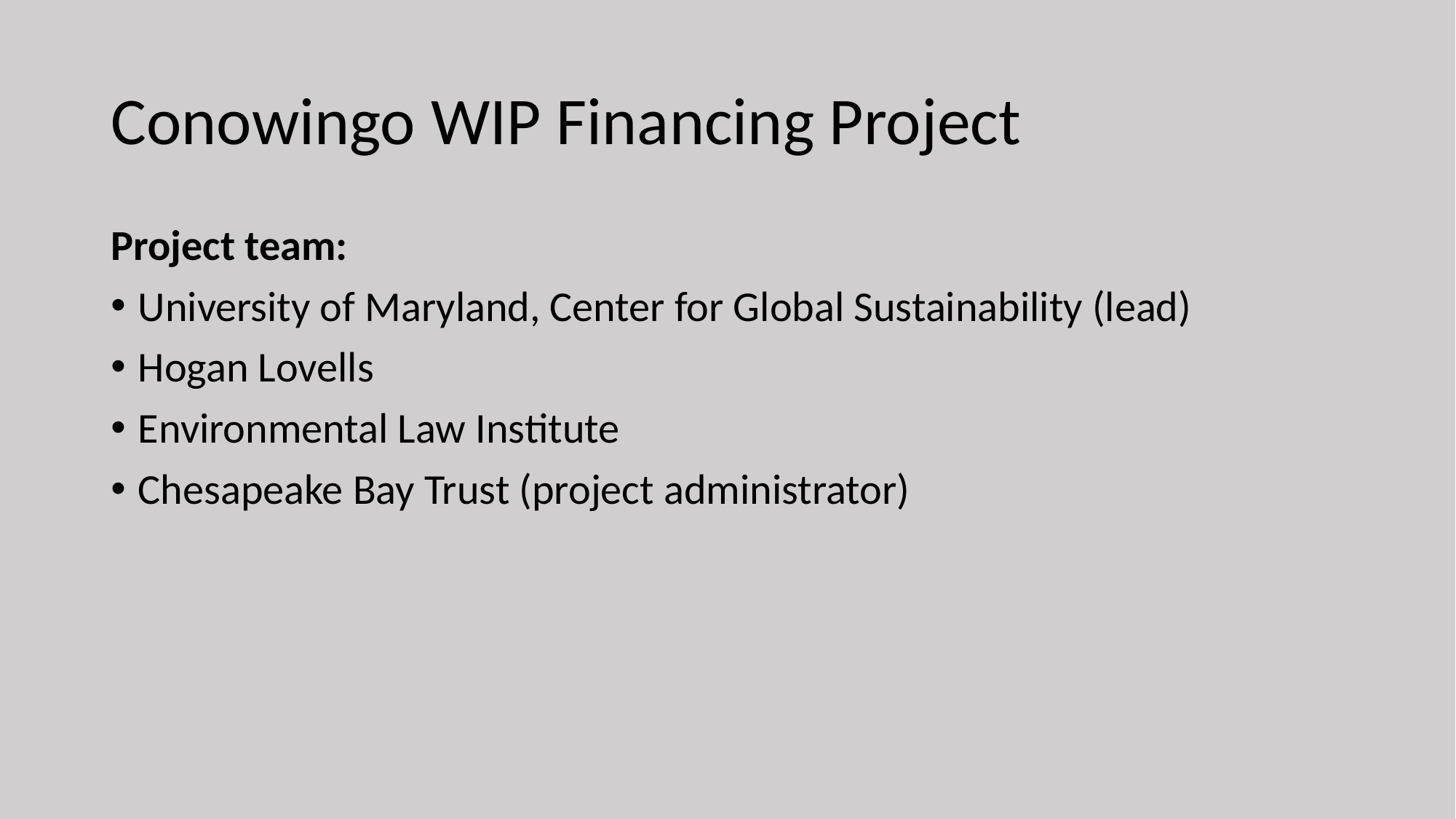

# Conowingo WIP Financing Project
Project team:
University of Maryland, Center for Global Sustainability (lead)
Hogan Lovells
Environmental Law Institute
Chesapeake Bay Trust (project administrator)